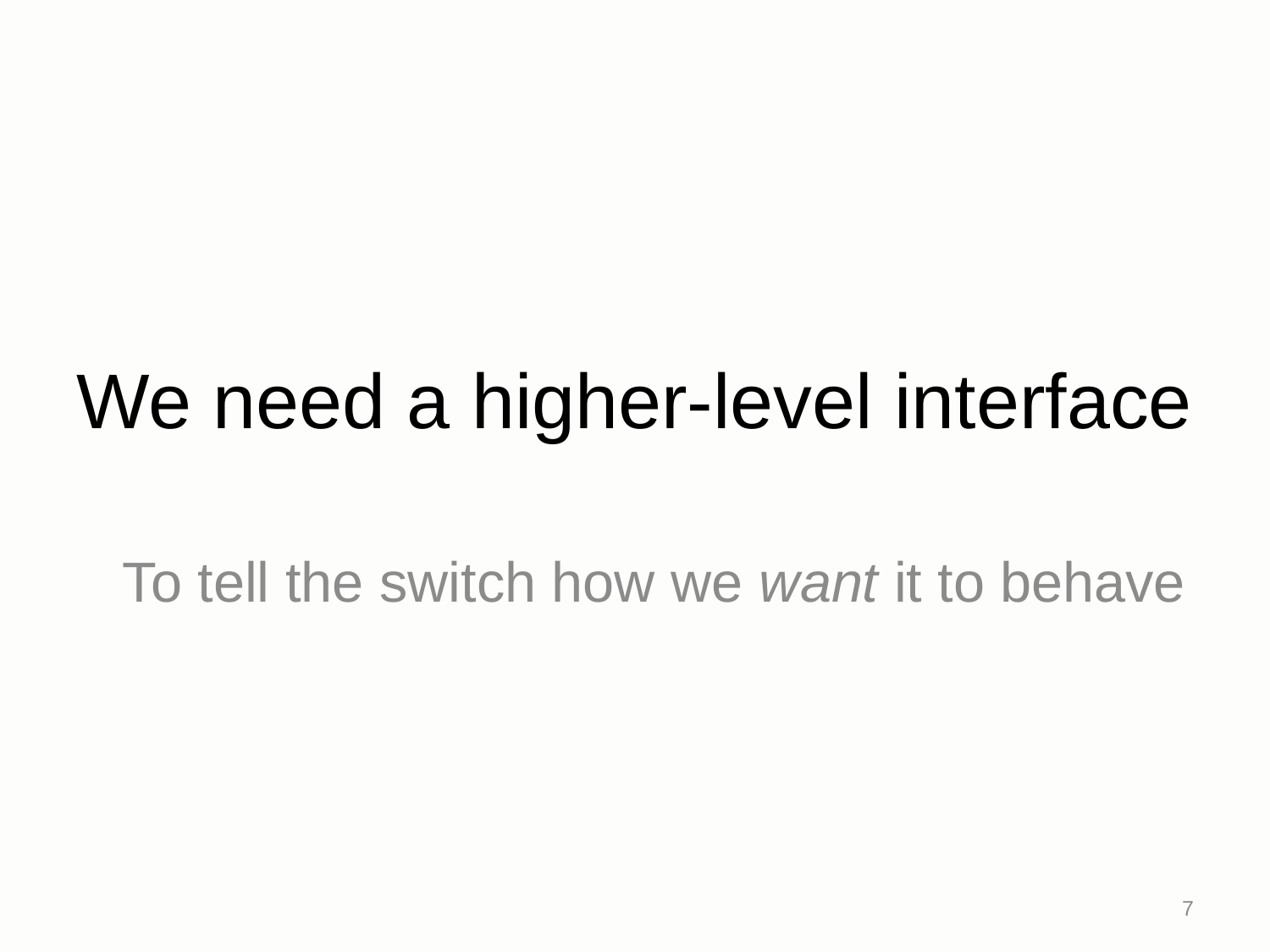

# We need a higher-level interface
To tell the switch how we want it to behave
7